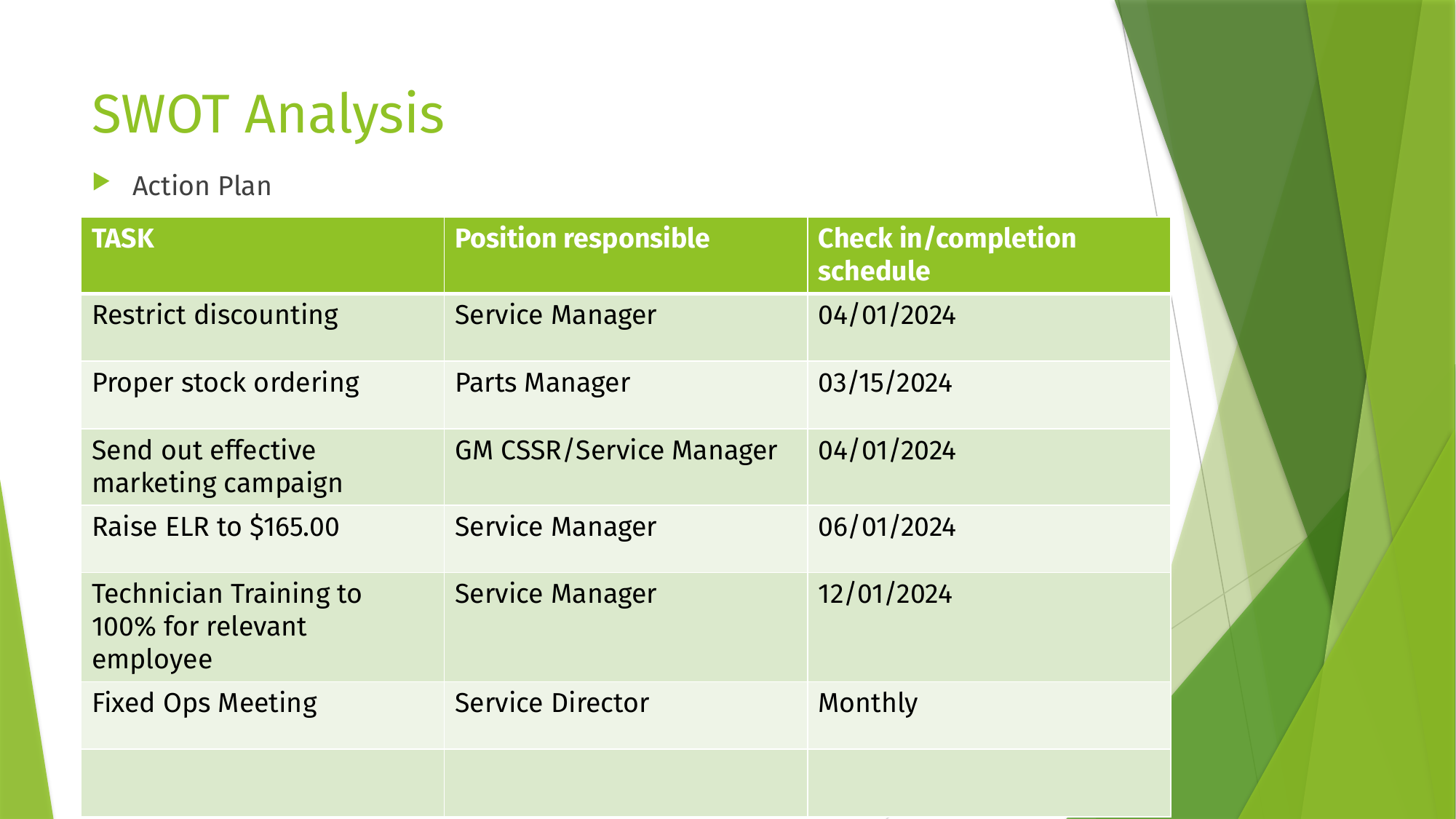

# SWOT Analysis
Action Plan

| TASK | Position responsible | Check in/completion schedule |
| --- | --- | --- |
| Restrict discounting | Service Manager | 04/01/2024 |
| Proper stock ordering | Parts Manager | 03/15/2024 |
| Send out effective marketing campaign | GM CSSR/Service Manager | 04/01/2024 |
| Raise ELR to $165.00 | Service Manager | 06/01/2024 |
| Technician Training to 100% for relevant employee | Service Manager | 12/01/2024 |
| Fixed Ops Meeting | Service Director | Monthly |
|  |  |  |